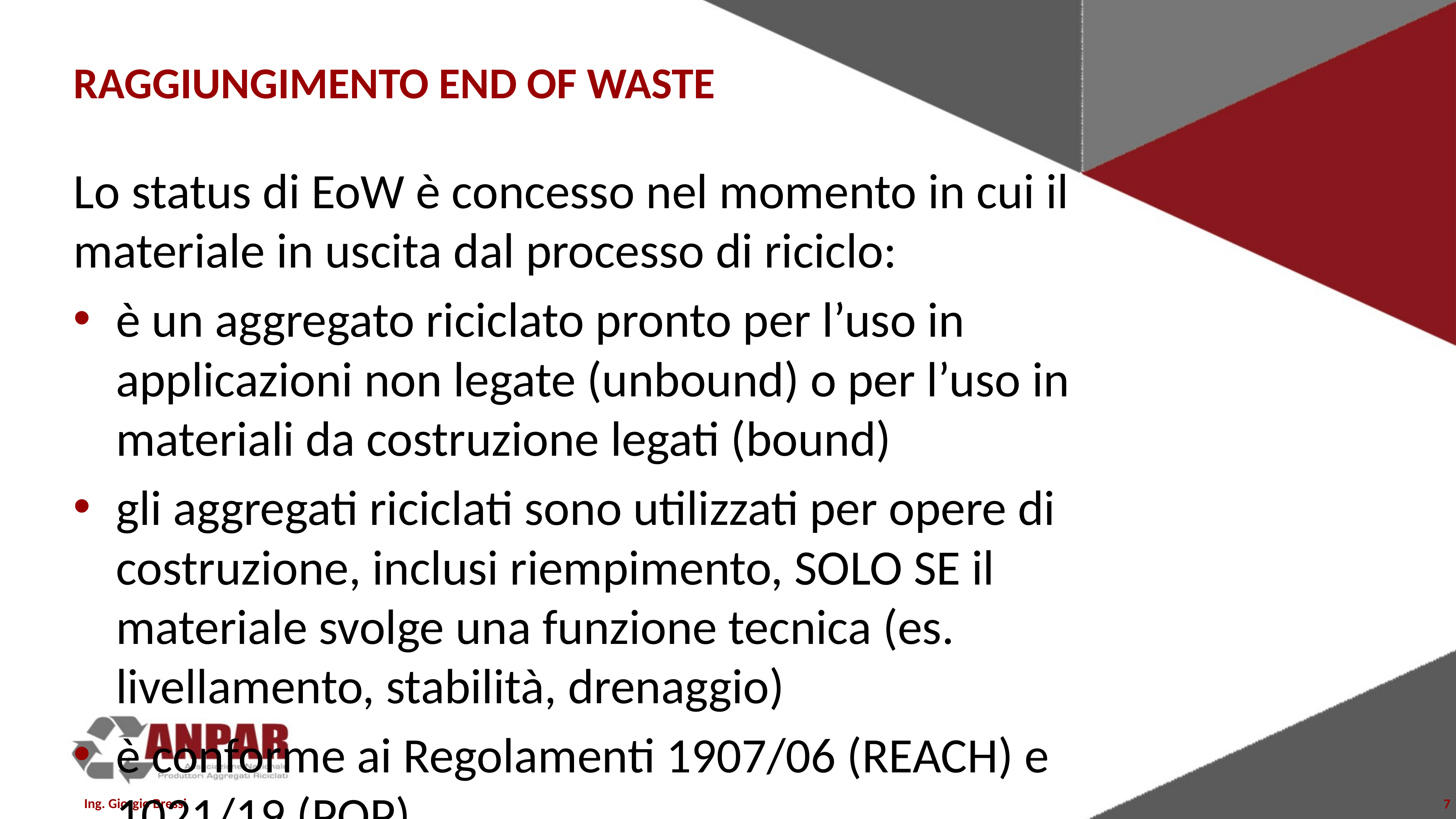

# RAGGIUNGIMENTO END OF WASTE
Lo status di EoW è concesso nel momento in cui il materiale in uscita dal processo di riciclo:
è un aggregato riciclato pronto per l’uso in applicazioni non legate (unbound) o per l’uso in materiali da costruzione legati (bound)
gli aggregati riciclati sono utilizzati per opere di costruzione, inclusi riempimento, SOLO SE il materiale svolge una funzione tecnica (es. livellamento, stabilità, drenaggio)
è conforme ai Regolamenti 1907/06 (REACH) e 1021/19 (POP)
è conforme ai Regolamenti CPR 305/11 e 3110/24 (Revisione)
è conforme all’insieme completo dei criteri di EoW